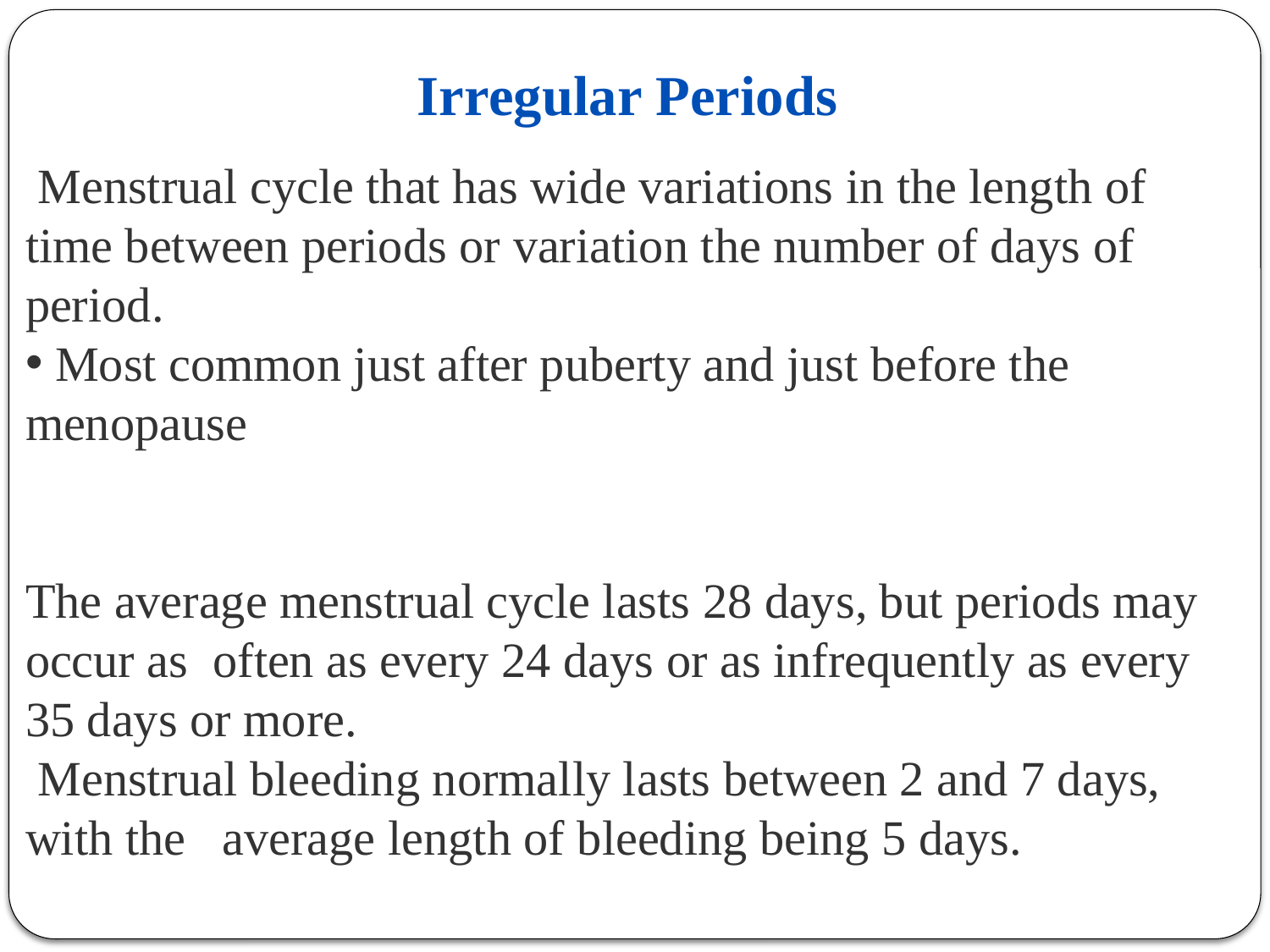

Irregular Periods
 Menstrual cycle that has wide variations in the length of time between periods or variation the number of days of period.
 Most common just after puberty and just before the menopause

The average menstrual cycle lasts 28 days, but periods may occur as  often as every 24 days or as infrequently as every 35 days or more.
 Menstrual bleeding normally lasts between 2 and 7 days, with the   average length of bleeding being 5 days.